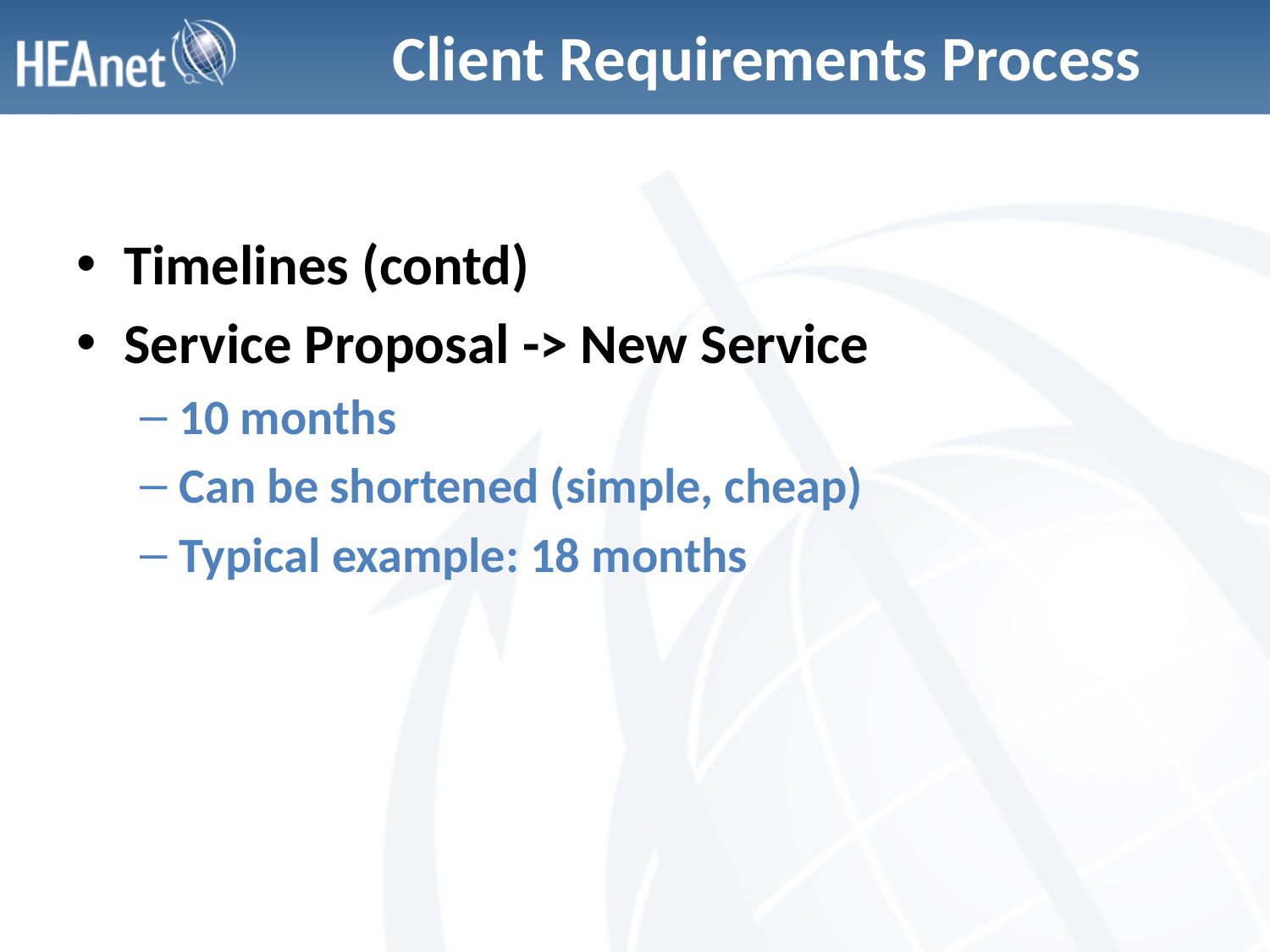

# Client Requirements Process
Timelines (contd)
Service Proposal -> New Service
10 months
Can be shortened (simple, cheap)
Typical example: 18 months